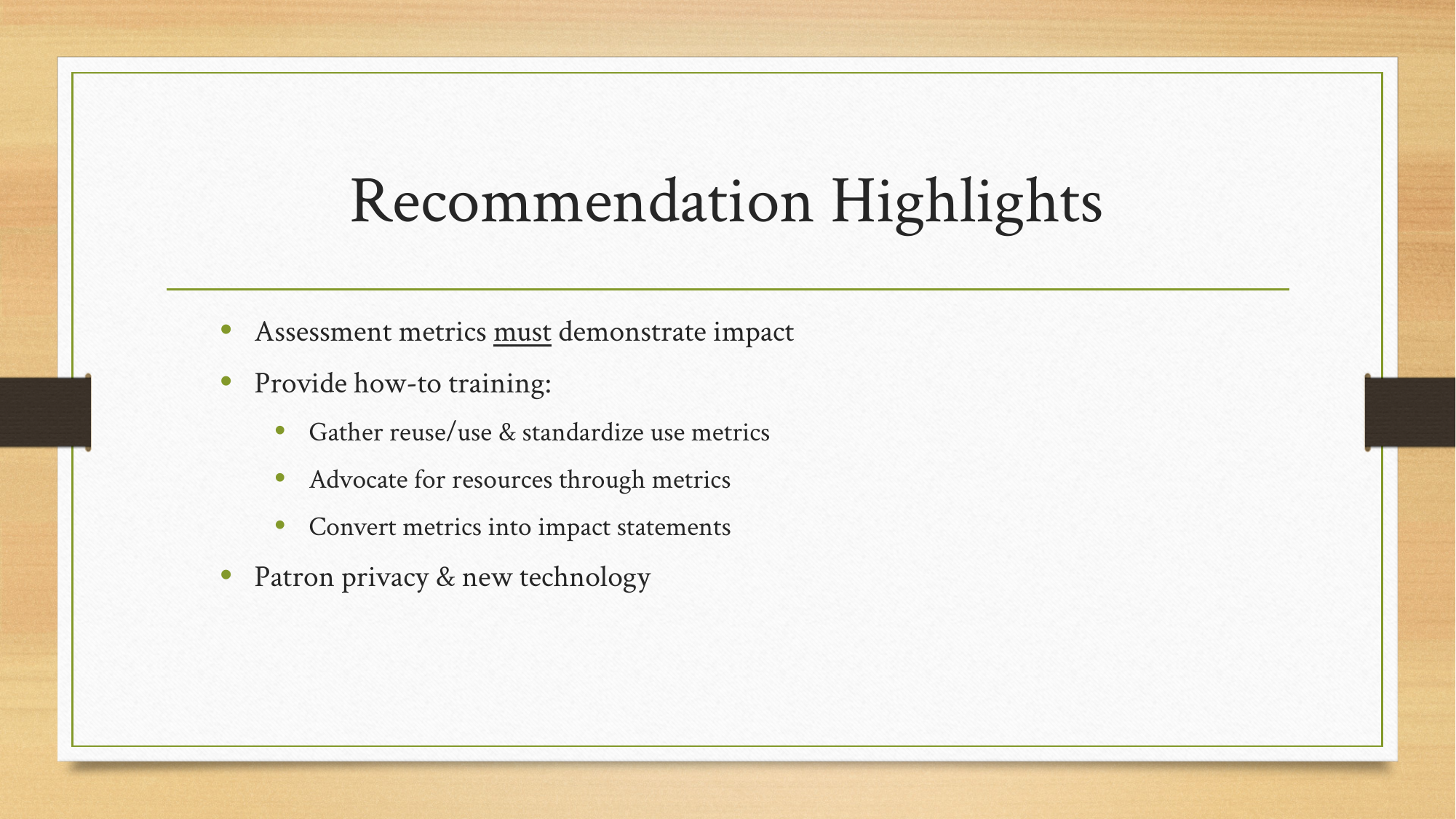

# Recommendation Highlights
Assessment metrics must demonstrate impact
Provide how-to training:
Gather reuse/use & standardize use metrics
Advocate for resources through metrics
Convert metrics into impact statements
Patron privacy & new technology